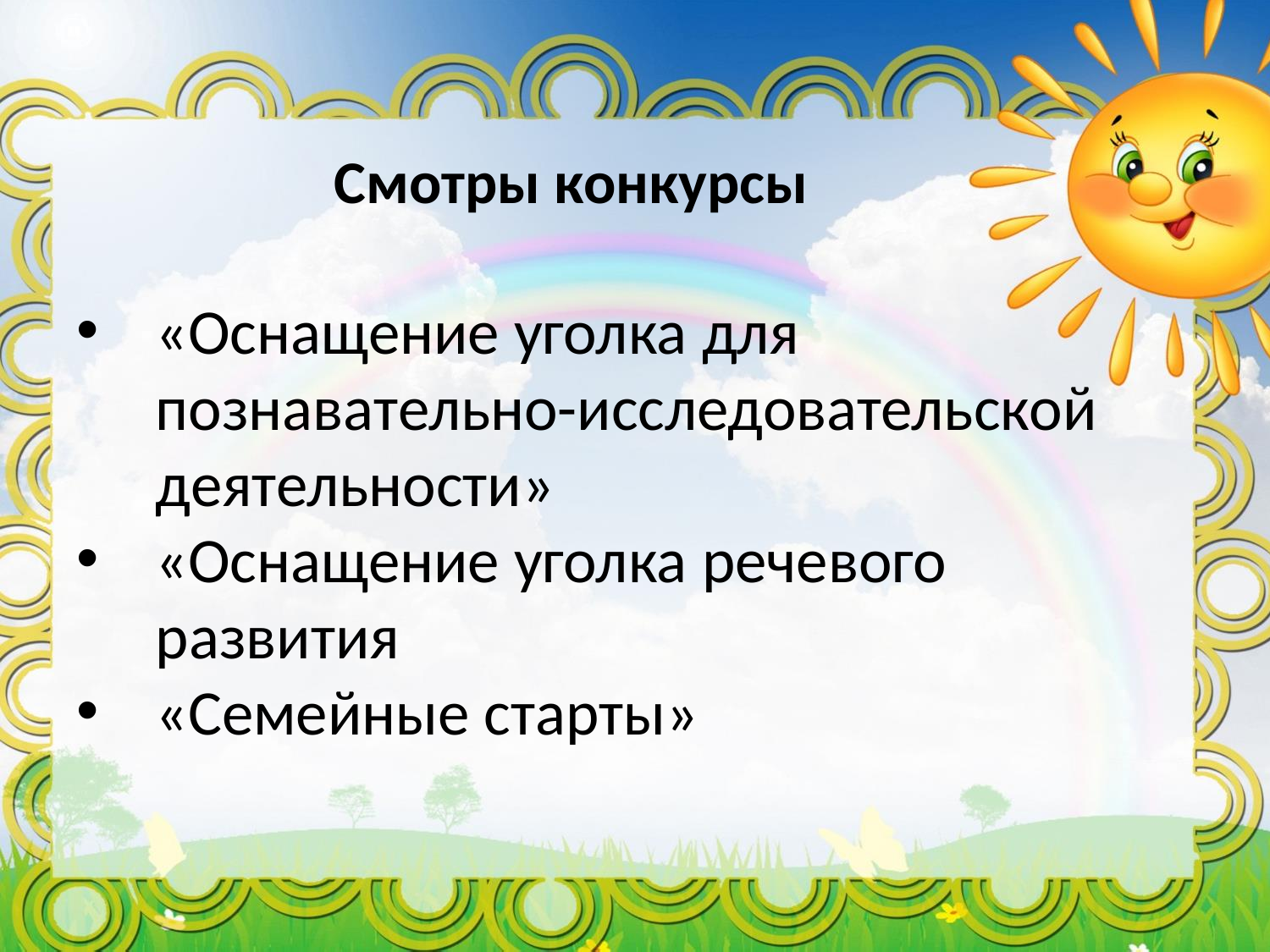

# Смотры конкурсы
«Оснащение уголка для познавательно-исследовательской деятельности»
«Оснащение уголка речевого развития
«Семейные старты»